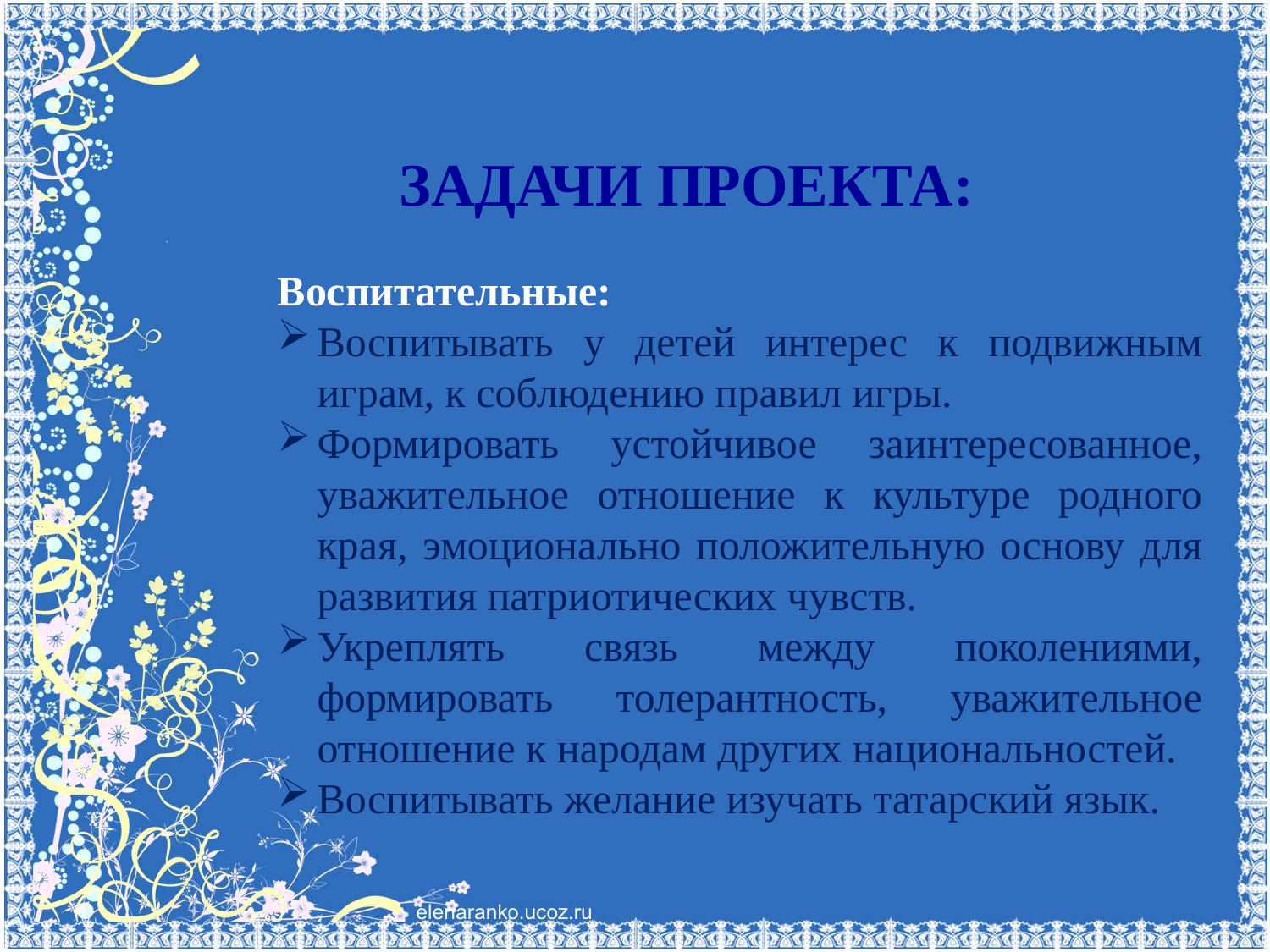

# ЗАДАЧИ ПРОЕКТА:

Воспитательные:
Воспитывать у детей интерес к подвижным играм, к соблюдению правил игры.
Формировать устойчивое заинтересованное, уважительное отношение к культуре родного края, эмоционально положительную основу для развития патриотических чувств.
Укреплять связь между поколениями, формировать толерантность, уважительное отношение к народам других национальностей.
Воспитывать желание изучать татарский язык.